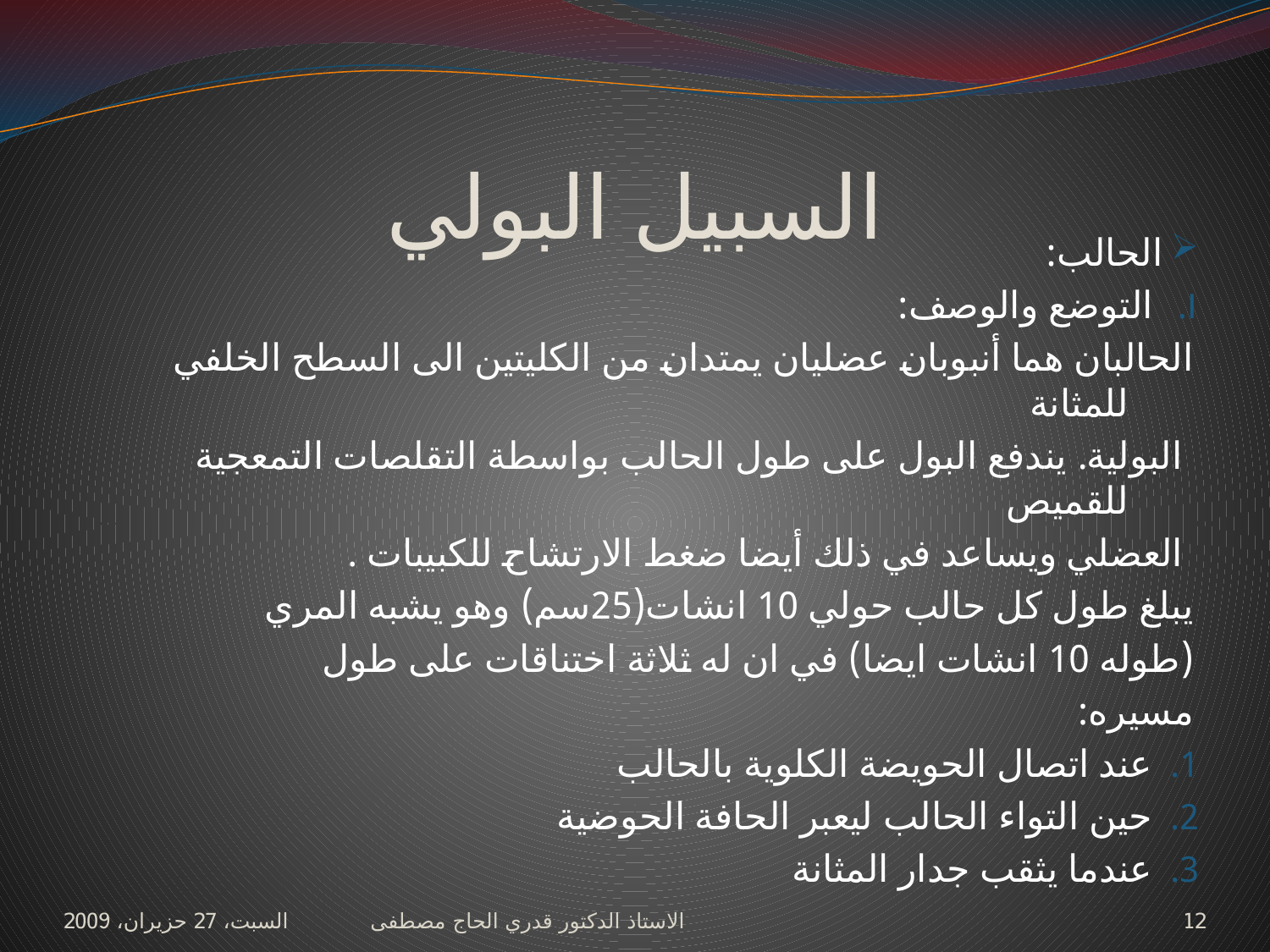

# السبيل البولي
الحالب:
التوضع والوصف:
الحالبان هما أنبوبان عضليان يمتدان من الكليتين الى السطح الخلفي للمثانة
 البولية. يندفع البول على طول الحالب بواسطة التقلصات التمعجية للقميص
 العضلي ويساعد في ذلك أيضا ضغط الارتشاح للكبيبات .
يبلغ طول كل حالب حولي 10 انشات(25سم) وهو يشبه المري
(طوله 10 انشات ايضا) في ان له ثلاثة اختناقات على طول
مسيره:
عند اتصال الحويضة الكلوية بالحالب
حين التواء الحالب ليعبر الحافة الحوضية
عندما يثقب جدار المثانة
السبت، 27 حزيران، 2009
الاستاذ الدكتور قدري الحاج مصطفى
12